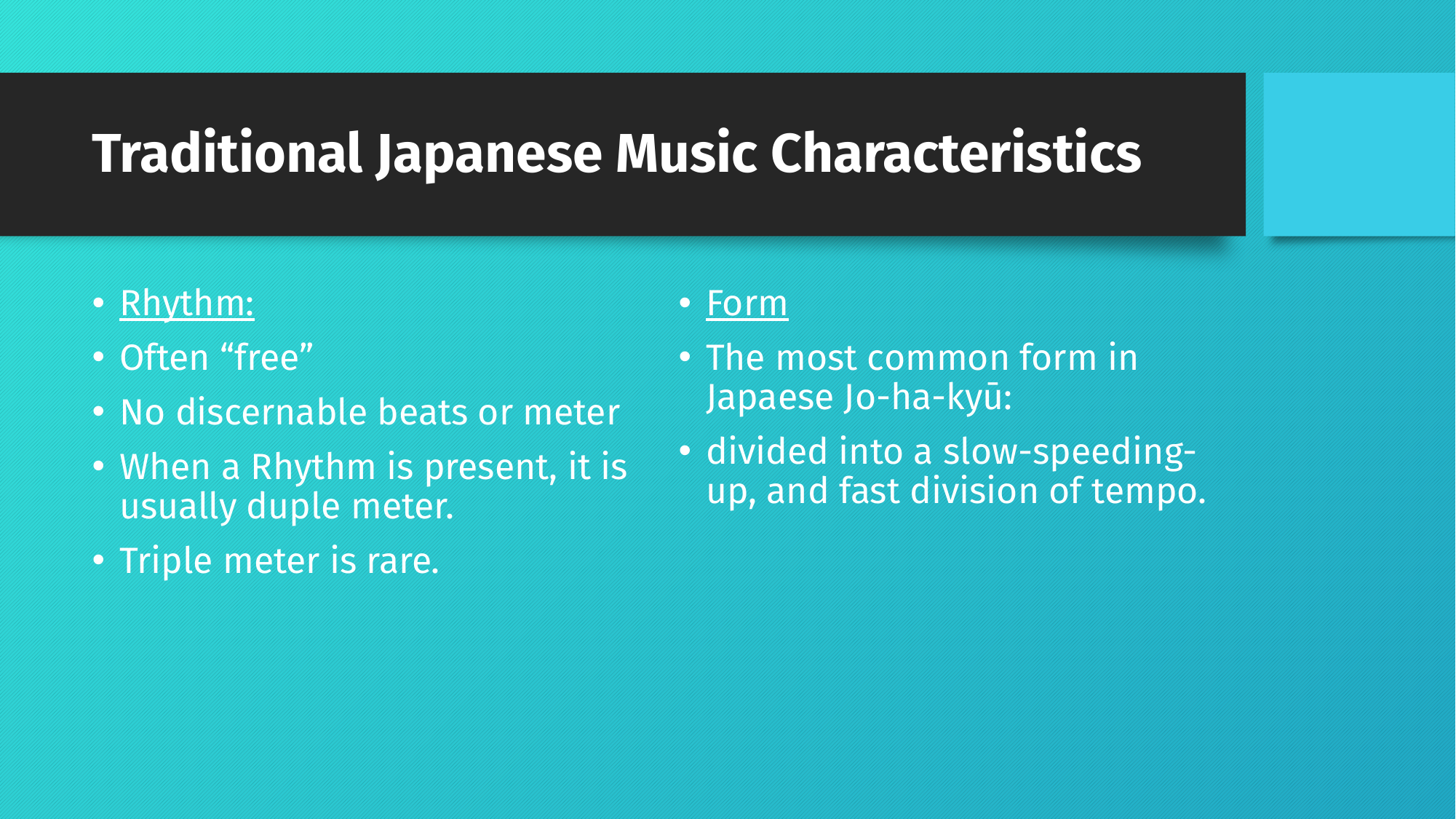

# Traditional Japanese Music Characteristics
Rhythm:
Often “free”
No discernable beats or meter
When a Rhythm is present, it is usually duple meter.
Triple meter is rare.

Form
The most common form in Japaese Jo-ha-kyū:
divided into a slow-speeding-up, and fast division of tempo.